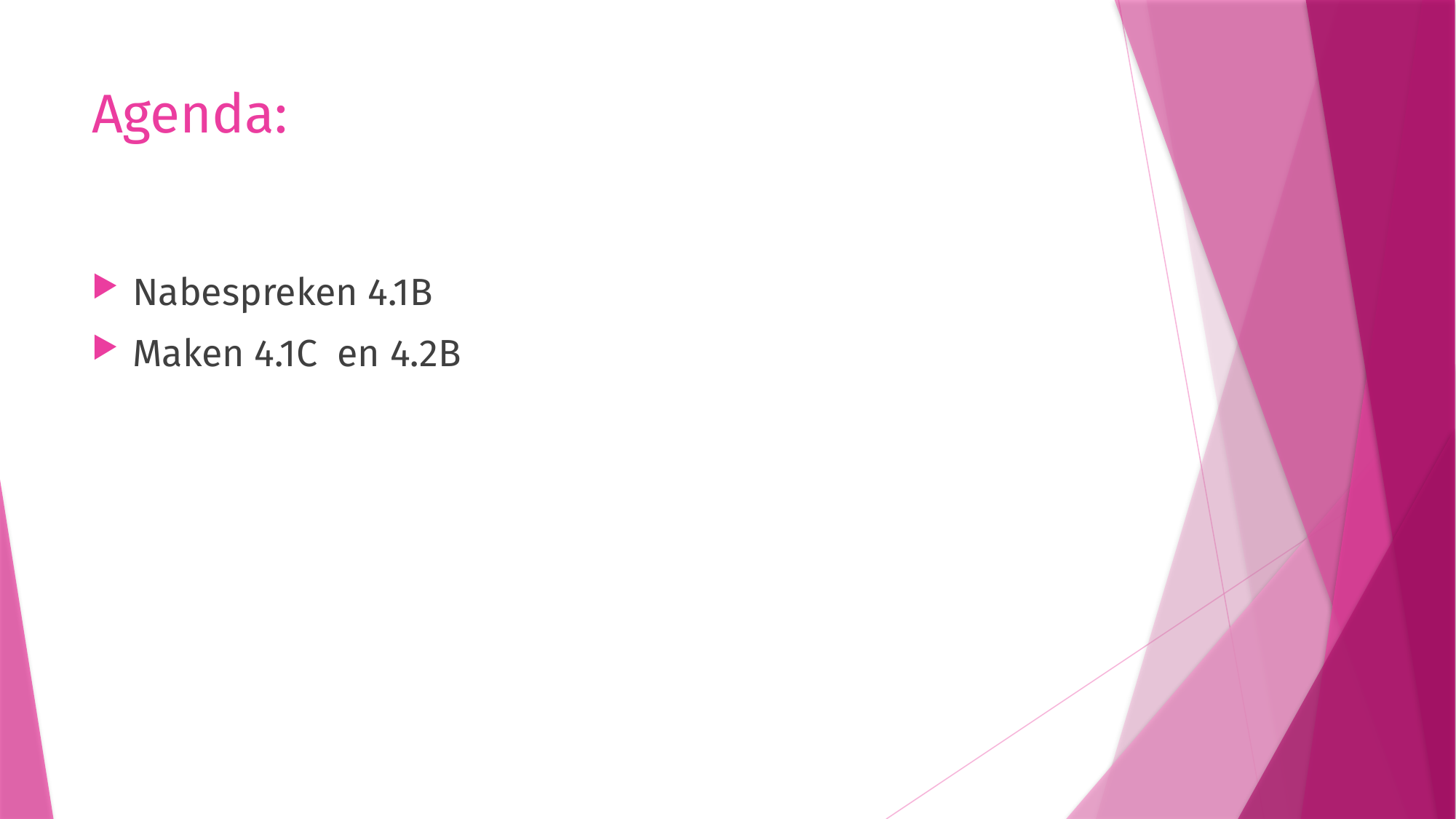

# Agenda:
Nabespreken 4.1B
Maken 4.1C  en 4.2B